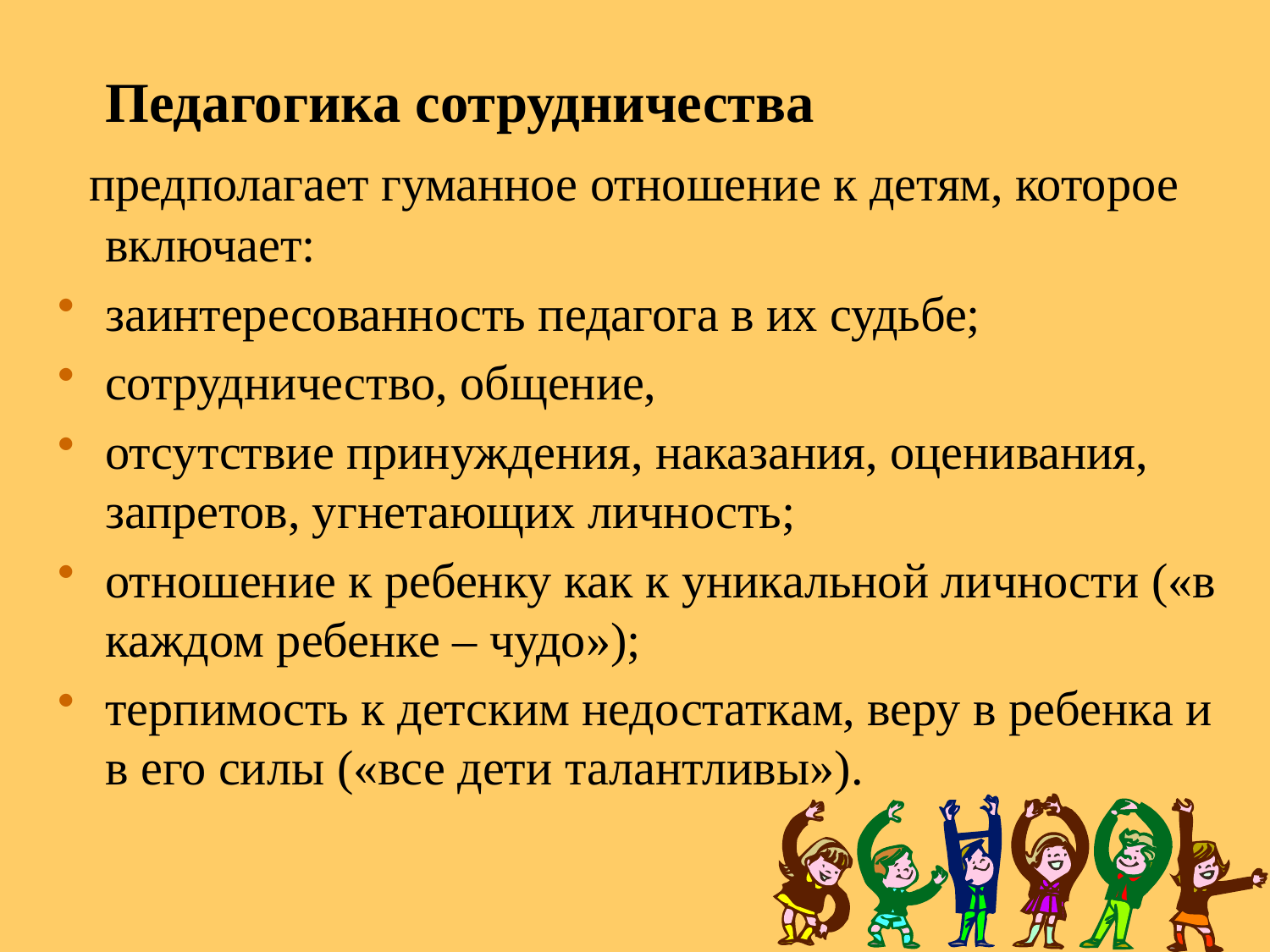

Педагогика сотрудничества
  предполагает гуманное отношение к детям, которое включает:
заинтересованность педагога в их судьбе;
сотрудничество, общение,
отсутствие принуждения, наказания, оценивания, запретов, угнетающих личность;
отношение к ребенку как к уникальной личности («в каждом ребенке – чудо»);
терпимость к детским недостаткам, веру в ребенка и в его силы («все дети талантливы»).